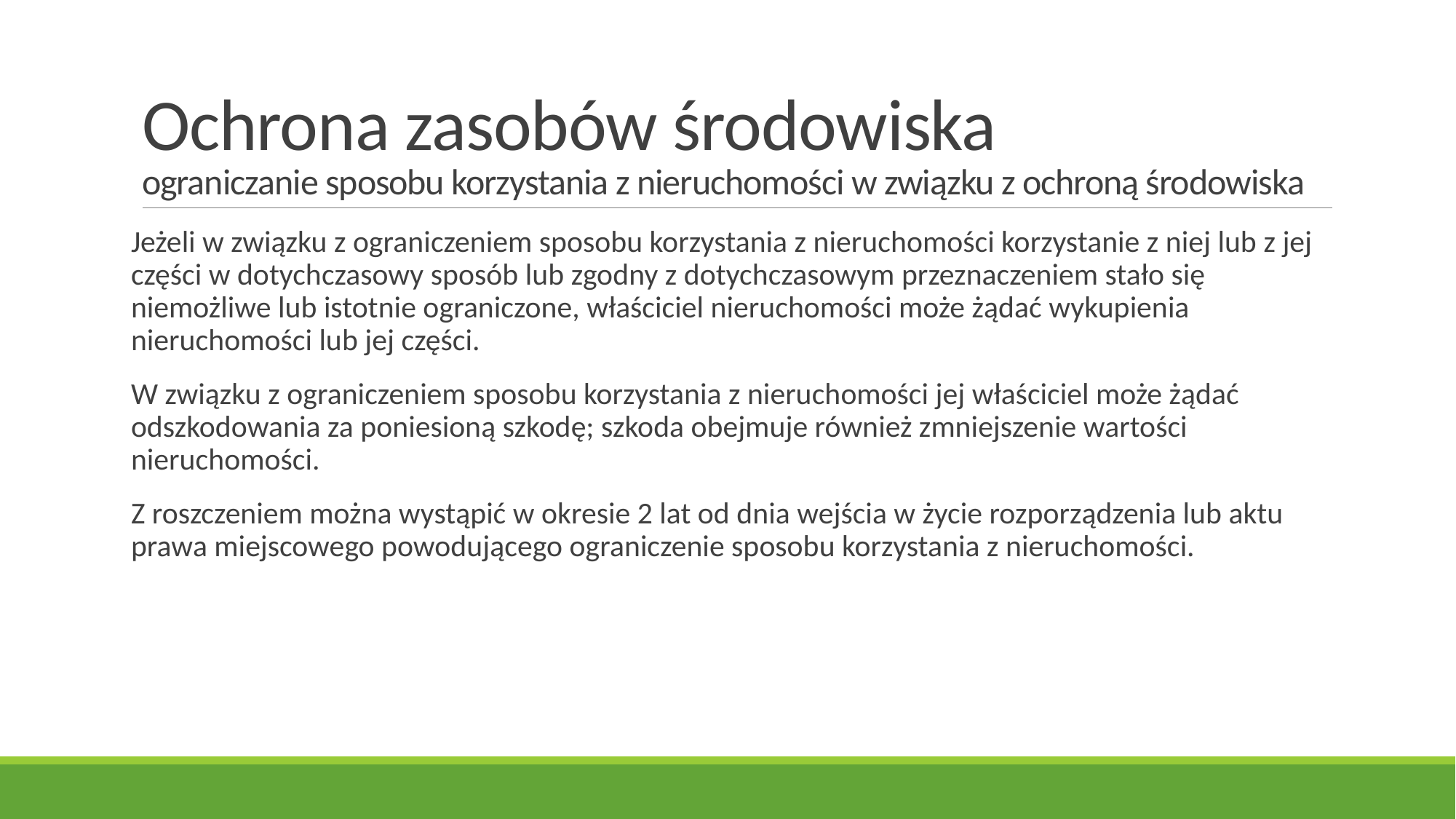

# Ochrona zasobów środowiska ograniczanie sposobu korzystania z nieruchomości w związku z ochroną środowiska
Jeżeli w związku z ograniczeniem sposobu korzystania z nieruchomości korzystanie z niej lub z jej części w dotychczasowy sposób lub zgodny z dotychczasowym przeznaczeniem stało się niemożliwe lub istotnie ograniczone, właściciel nieruchomości może żądać wykupienia nieruchomości lub jej części.
W związku z ograniczeniem sposobu korzystania z nieruchomości jej właściciel może żądać odszkodowania za poniesioną szkodę; szkoda obejmuje również zmniejszenie wartości nieruchomości.
Z roszczeniem można wystąpić w okresie 2 lat od dnia wejścia w życie rozporządzenia lub aktu prawa miejscowego powodującego ograniczenie sposobu korzystania z nieruchomości.